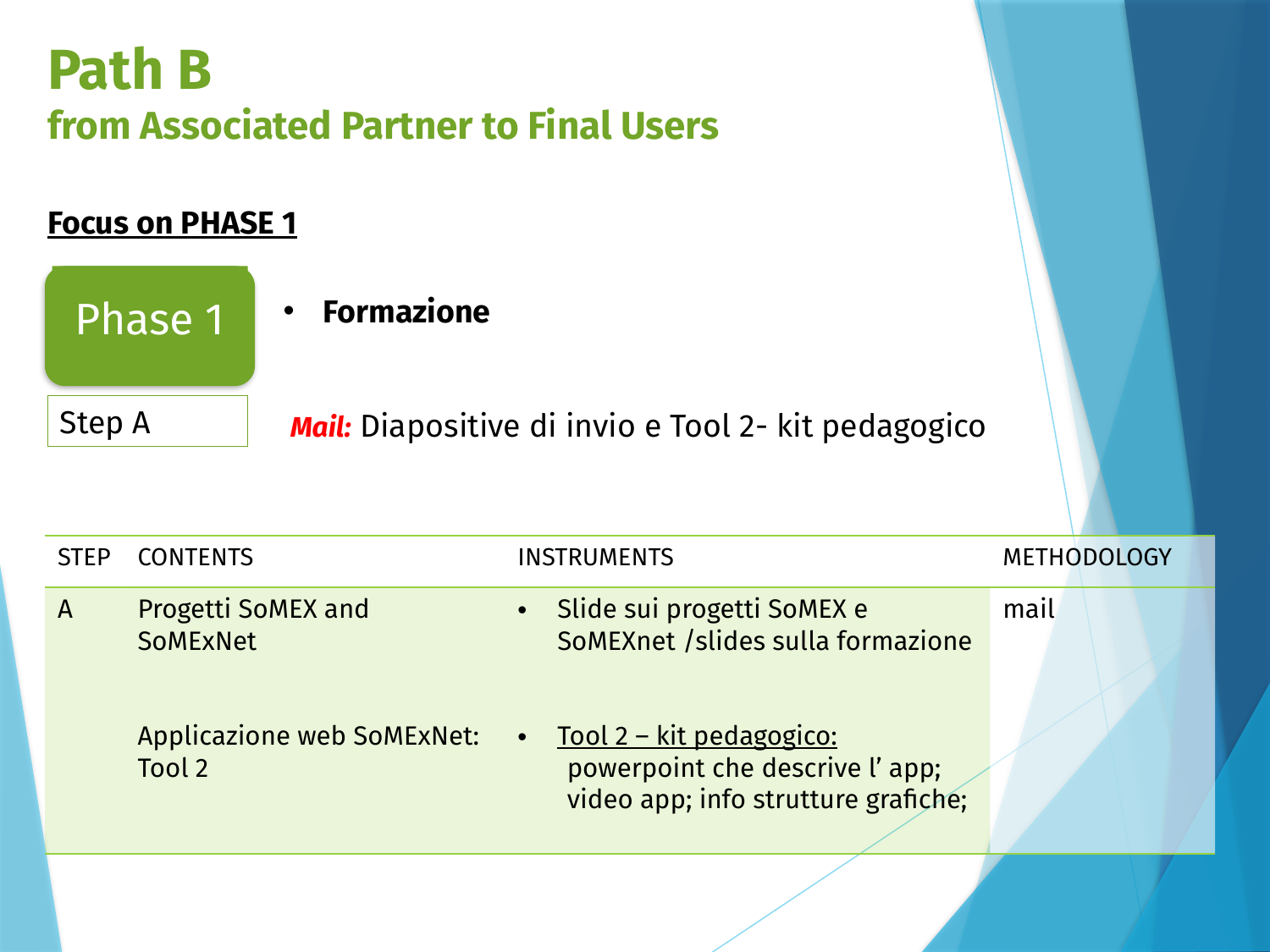

# Path B from Associated Partner to Final Users
Focus on PHASE 1

Formazione

Phase 1
Step A
Mail: Diapositive di invio e Tool 2- kit pedagogico
| STEP | CONTENTS | INSTRUMENTS | METHODOLOGY |
| --- | --- | --- | --- |
| A | Progetti SoMEX and SoMExNet Applicazione web SoMExNet: Tool 2 | Slide sui progetti SoMEX e SoMEXnet /slides sulla formazione Tool 2 – kit pedagogico: powerpoint che descrive l’ app; video app; info strutture grafiche; | mail |